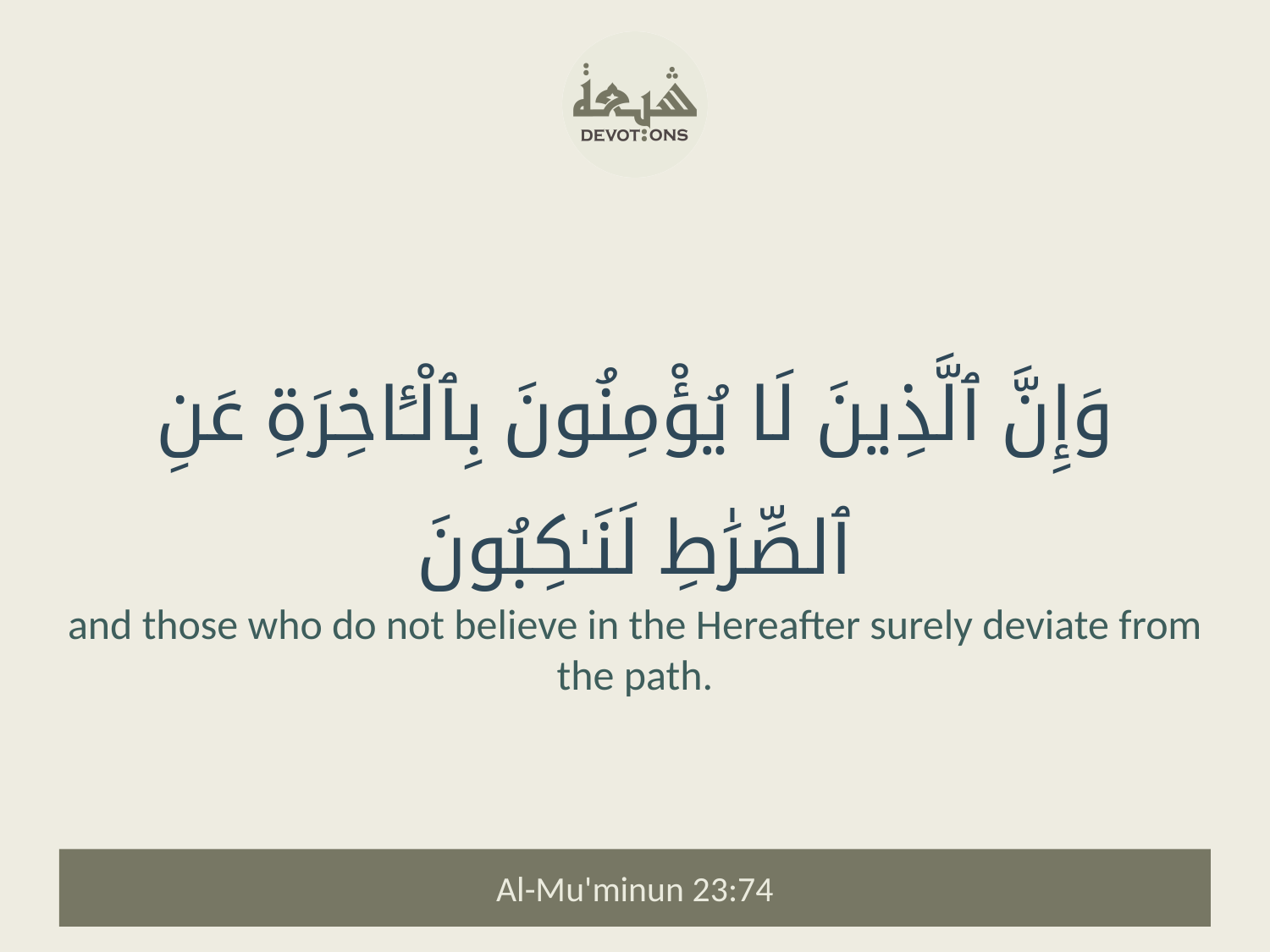

وَإِنَّ ٱلَّذِينَ لَا يُؤْمِنُونَ بِٱلْـَٔاخِرَةِ عَنِ ٱلصِّرَٰطِ لَنَـٰكِبُونَ
and those who do not believe in the Hereafter surely deviate from the path.
Al-Mu'minun 23:74